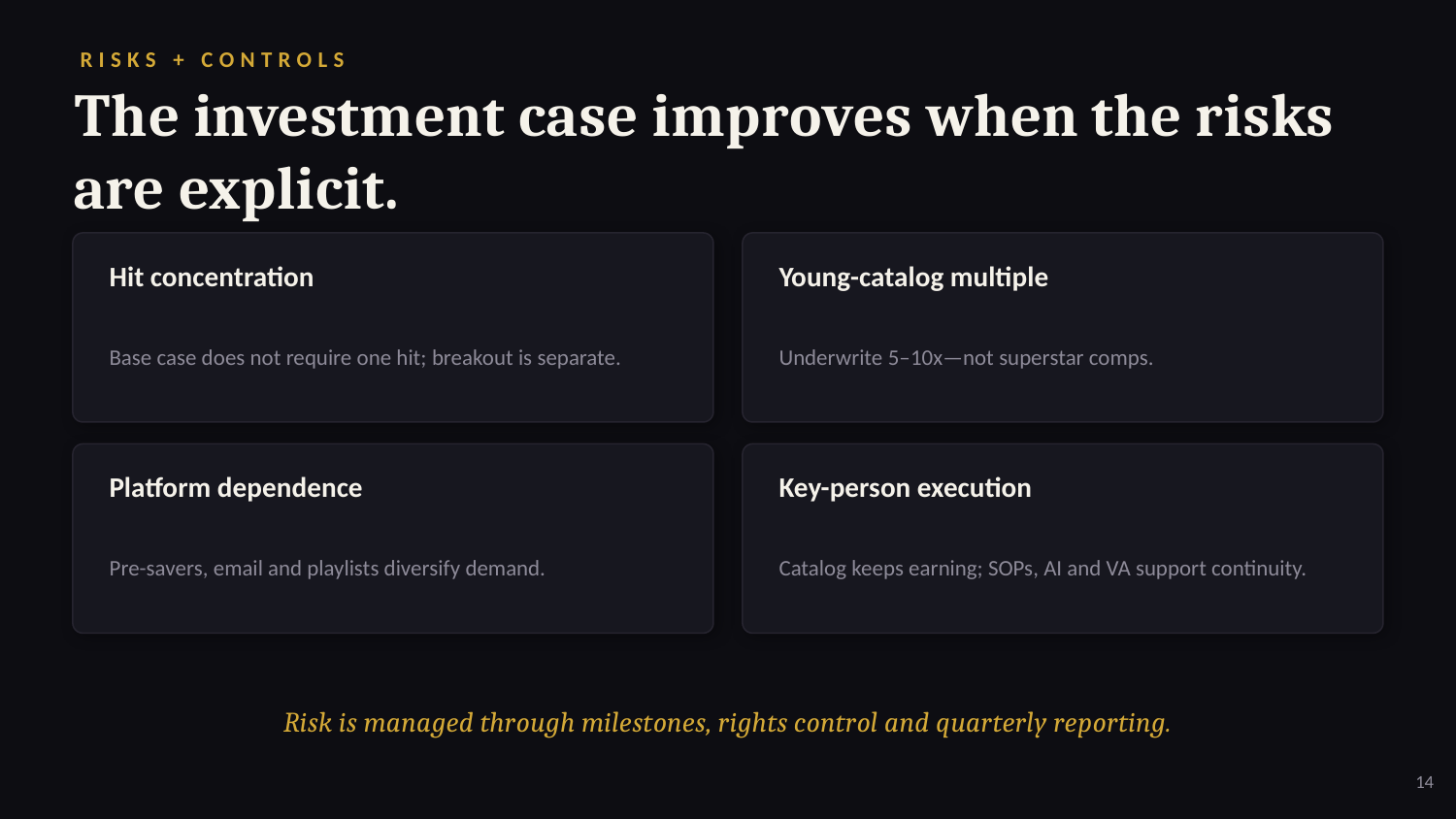

RISKS + CONTROLS
The investment case improves when the risks are explicit.

Hit concentration
Young-catalog multiple
Base case does not require one hit; breakout is separate.
Underwrite 5–10x—not superstar comps.

Platform dependence
Key-person execution
Pre-savers, email and playlists diversify demand.
Catalog keeps earning; SOPs, AI and VA support continuity.
Risk is managed through milestones, rights control and quarterly reporting.
14